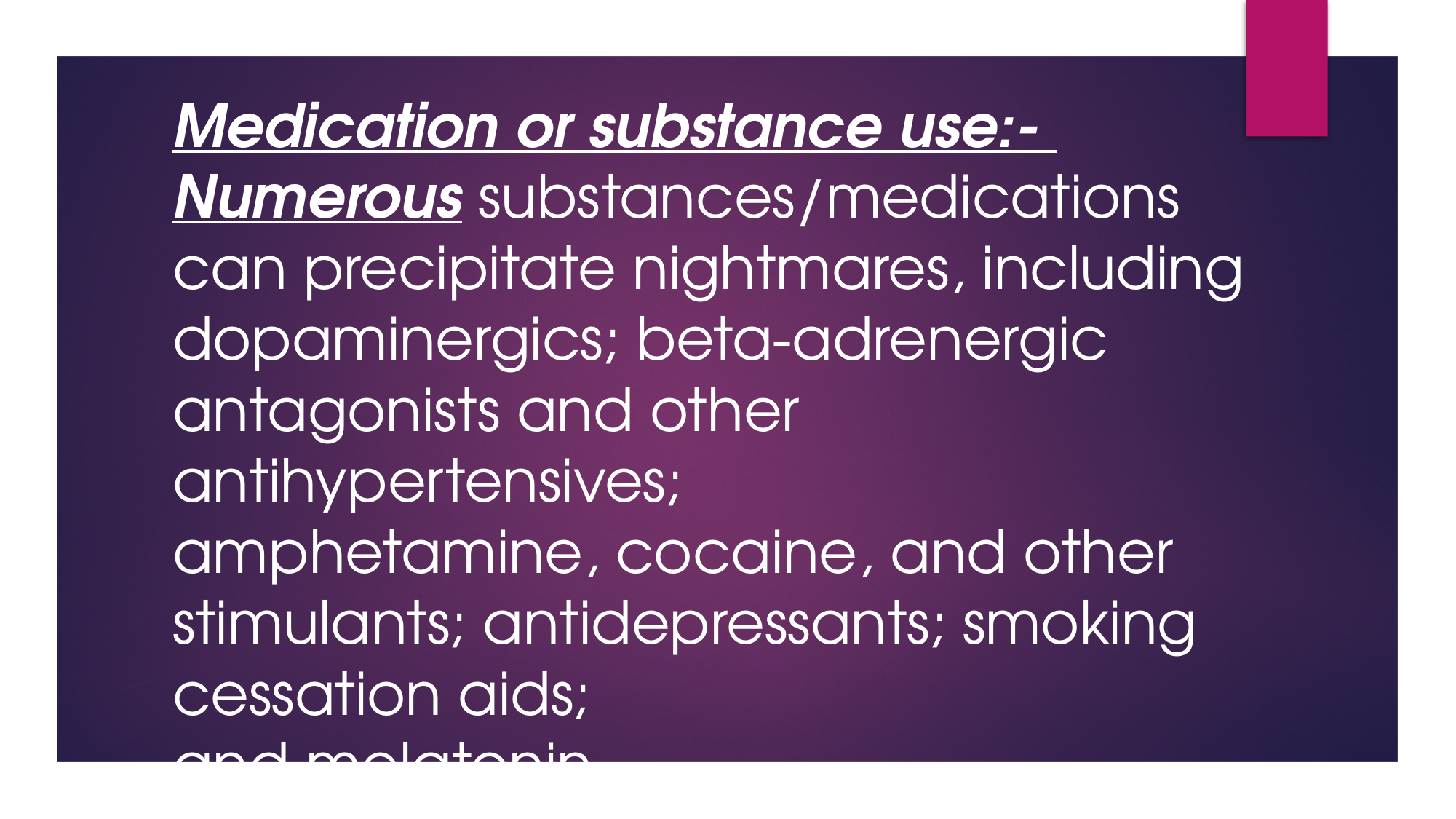

Medication or substance use:-
Numerous substances/medications can precipitate nightmares, including dopaminergics; beta-adrenergic antagonists and other antihypertensives;
amphetamine, cocaine, and other stimulants; antidepressants; smoking cessation aids;
and melatonin